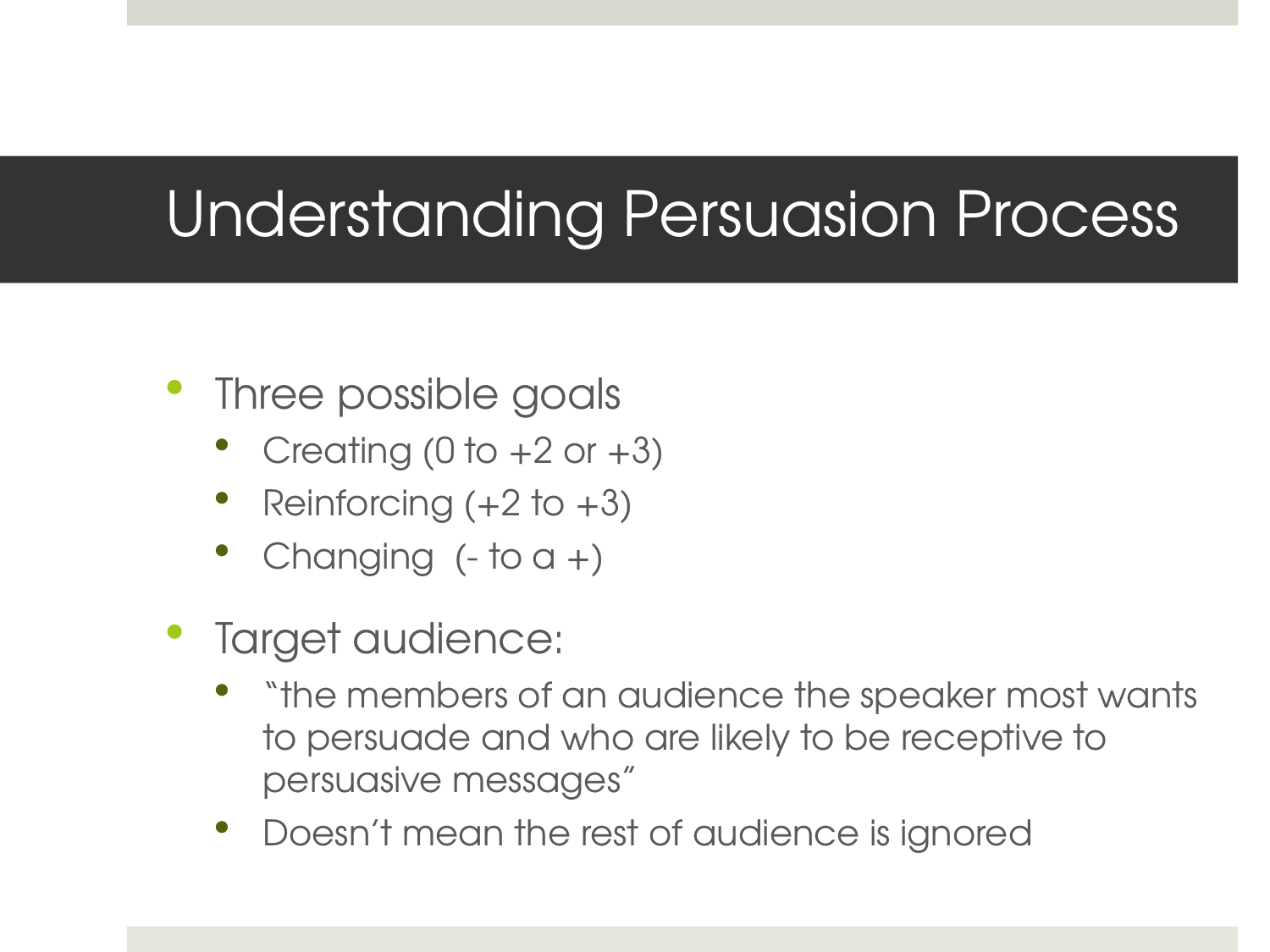

# Understanding Persuasion Process
Three possible goals
Creating (0 to +2 or +3)
Reinforcing (+2 to +3)
Changing  (- to a +)
Target audience:
“the members of an audience the speaker most wants to persuade and who are likely to be receptive to persuasive messages”
Doesn’t mean the rest of audience is ignored